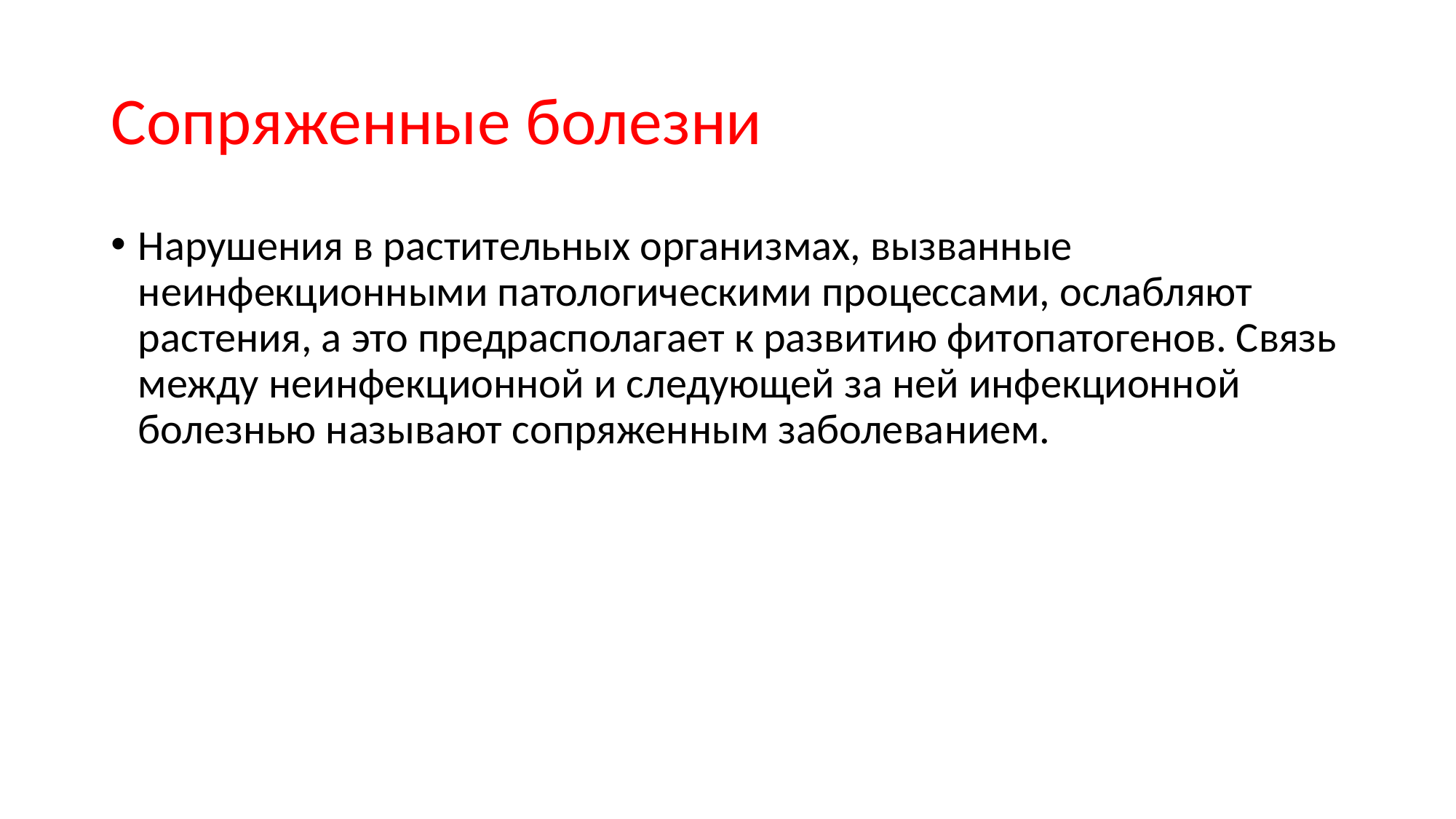

# Сопряженные болезни
Нарушения в растительных организмах, вызванные неинфекционными патологическими процессами, ослабляют растения, а это предрасполагает к развитию фитопатогенов. Связь между неинфекционной и следующей за ней инфекционной болезнью называют сопряженным заболеванием.